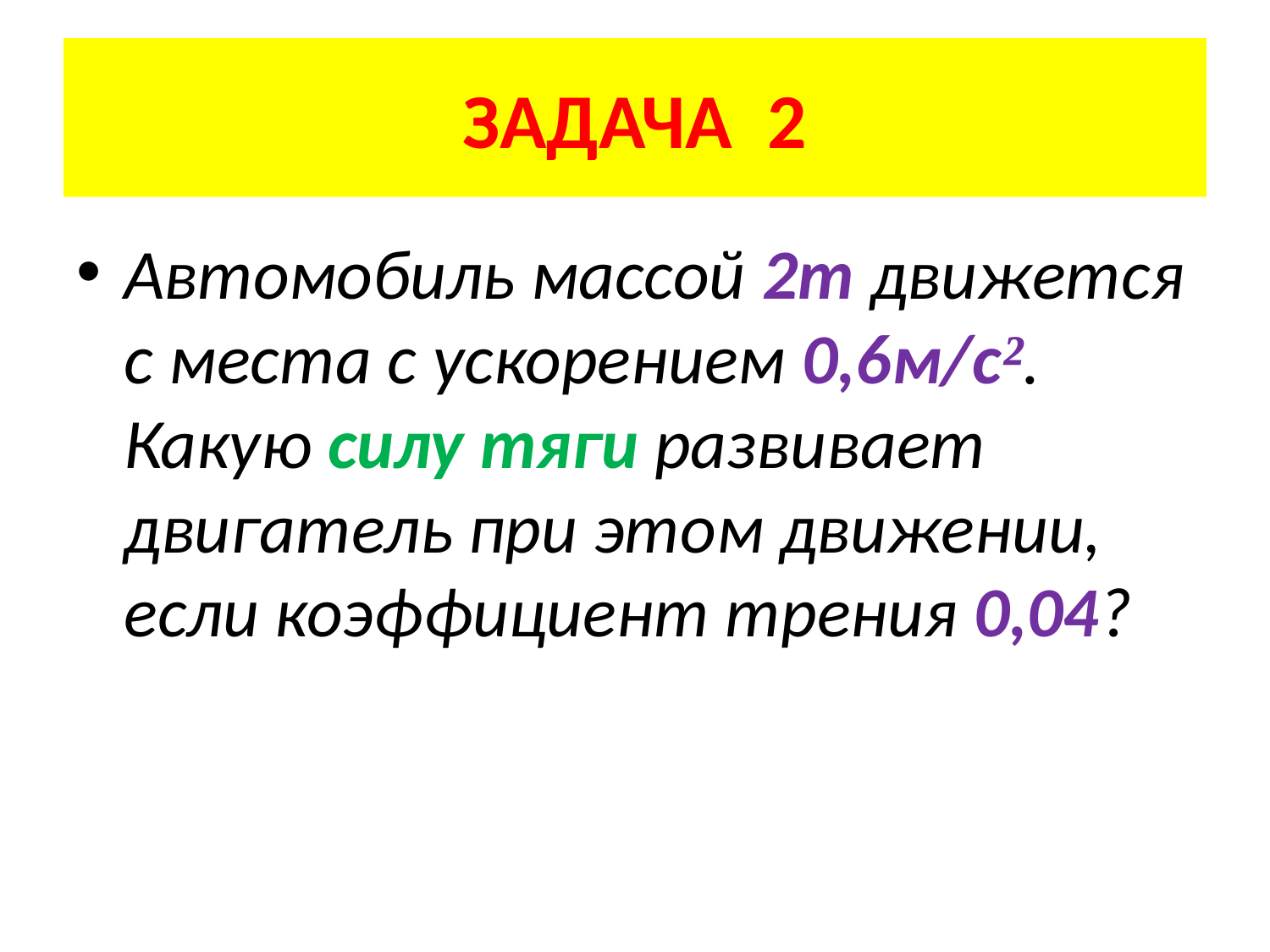

# ЗАДАЧА  2
Автомобиль массой 2т движется с места с ускорением 0,6м/с². Какую силу тяги развивает двигатель при этом движении, если коэффициент трения 0,04?